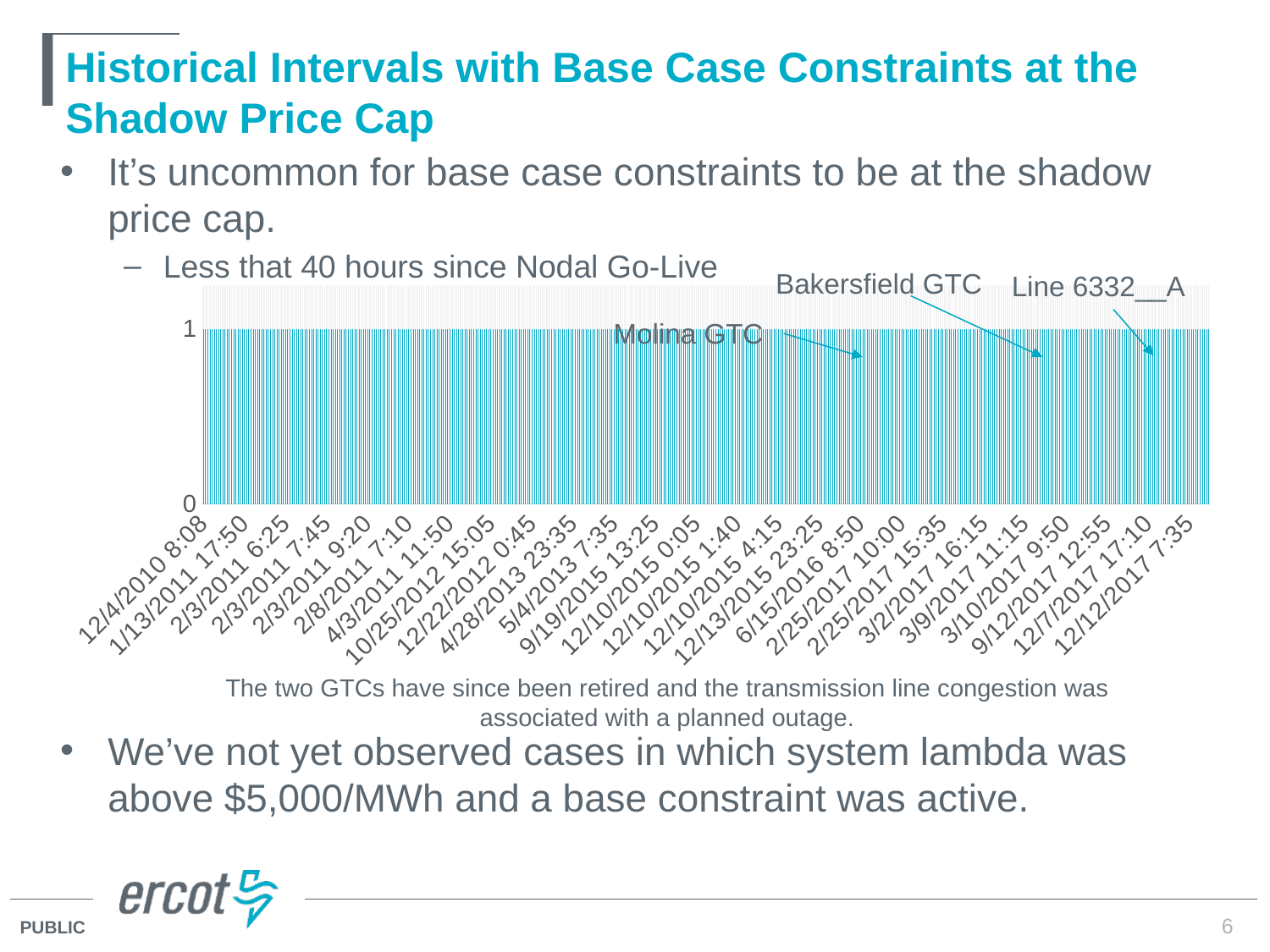

# Historical Intervals with Base Case Constraints at the Shadow Price Cap
It’s uncommon for base case constraints to be at the shadow price cap.
Less that 40 hours since Nodal Go-Live

We’ve not yet observed cases in which system lambda was above $5,000/MWh and a base constraint was active.
Bakersfield GTC
Line 6332__A

### Chart

| Category |  |
|---|---|
| 40516.33902777778 | 1.0 |
| 40516.340509259258 | 1.0 |
| 40519.788449074076 | 1.0 |
| 40550.975960648146 | 1.0 |
| 40554.271087962967 | 1.0 |
| 40555.784953703704 | 1.0 |
| 40555.788449074076 | 1.0 |
| 40555.791990740741 | 1.0 |
| 40555.795381944445 | 1.0 |
| 40555.798842592594 | 1.0 |
| 40555.816261574073 | 1.0 |
| 40555.83011574074 | 1.0 |
| 40556.677303240744 | 1.0 |
| 40556.680798611109 | 1.0 |
| 40556.72592592593 | 1.0 |
| 40556.729351851849 | 1.0 |
| 40556.732870370375 | 1.0 |
| 40556.736331018517 | 1.0 |
| 40556.739837962967 | 1.0 |
| 40556.743310185186 | 1.0 |
| 40556.746736111112 | 1.0 |
| 40556.750520833331 | 1.0 |
| 40556.75371527778 | 1.0 |
| 40556.757187499999 | 1.0 |
| 40556.760648148149 | 1.0 |
| 40556.764131944445 | 1.0 |
| 40556.885682870372 | 1.0 |
| 40556.889120370375 | 1.0 |
| 40556.892592592594 | 1.0 |
| 40556.89607638889 | 1.0 |
| 40576.729386574079 | 1.0 |
| 40576.732858796298 | 1.0 |
| 40576.736331018517 | 1.0 |
| 40577.25371527778 | 1.0 |
| 40577.257256944446 | 1.0 |
| 40577.260659722226 | 1.0 |
| 40577.264143518521 | 1.0 |
| 40577.267233796301 | 1.0 |
| 40577.267638888887 | 1.0 |
| 40577.271087962967 | 1.0 |
| 40577.274525462963 | 1.0 |
| 40577.277997685189 | 1.0 |
| 40577.281504629631 | 1.0 |
| 40577.284942129634 | 1.0 |
| 40577.288437499999 | 1.0 |
| 40577.292175925926 | 1.0 |
| 40577.293715277781 | 1.0 |
| 40577.295011574075 | 1.0 |
| 40577.295381944445 | 1.0 |
| 40577.29787037037 | 1.0 |
| 40577.298842592594 | 1.0 |
| 40577.30228009259 | 1.0 |
| 40577.305787037039 | 1.0 |
| 40577.309259259258 | 1.0 |
| 40577.312743055554 | 1.0 |
| 40577.316192129634 | 1.0 |
| 40577.319664351853 | 1.0 |
| 40577.323159722226 | 1.0 |
| 40577.326608796298 | 1.0 |
| 40577.330069444441 | 1.0 |
| 40577.333796296298 | 1.0 |
| 40577.337025462963 | 1.0 |
| 40577.340497685189 | 1.0 |
| 40577.343969907408 | 1.0 |
| 40577.34743055555 | 1.0 |
| 40577.350914351853 | 1.0 |
| 40577.354386574079 | 1.0 |
| 40577.357847222222 | 1.0 |
| 40577.361319444441 | 1.0 |
| 40577.364814814813 | 1.0 |
| 40577.368287037039 | 1.0 |
| 40577.371736111112 | 1.0 |
| 40577.375474537032 | 1.0 |
| 40577.378703703704 | 1.0 |
| 40577.382164351853 | 1.0 |
| 40577.385624999995 | 1.0 |
| 40577.389108796298 | 1.0 |
| 40577.392534722225 | 1.0 |
| 40577.396064814813 | 1.0 |
| 40577.399525462963 | 1.0 |
| 40577.402986111112 | 1.0 |
| 40577.406481481485 | 1.0 |
| 40577.40997685185 | 1.0 |
| 40579.243321759262 | 1.0 |
| 40579.246770833335 | 1.0 |
| 40579.250405092593 | 1.0 |
| 40579.25372685185 | 1.0 |
| 40582.267592592594 | 1.0 |
| 40582.274537037039 | 1.0 |
| 40582.277997685189 | 1.0 |
| 40582.281527777777 | 1.0 |
| 40582.284953703704 | 1.0 |
| 40582.28842592593 | 1.0 |
| 40582.292233796295 | 1.0 |
| 40582.295405092591 | 1.0 |
| 40582.298842592594 | 1.0 |
| 40582.302337962967 | 1.0 |
| 40582.305810185186 | 1.0 |
| 40582.309259259258 | 1.0 |
| 40582.5383912037 | 1.0 |
| 40583.774525462963 | 1.0 |
| 40583.777997685189 | 1.0 |
| 40584.236307870371 | 1.0 |
| 40584.239884259259 | 1.0 |
| 40584.243263888886 | 1.0 |
| 40584.246747685189 | 1.0 |
| 40584.250625000001 | 1.0 |
| 40585.284942129634 | 1.0 |
| 40588.28842592593 | 1.0 |
| 40588.291979166672 | 1.0 |
| 40636.22247685185 | 1.0 |
| 40636.224270833336 | 1.0 |
| 40636.357858796298 | 1.0 |
| 40636.420393518521 | 1.0 |
| 40636.493263888886 | 1.0 |
| 40636.552291666667 | 1.0 |
| 40636.600914351853 | 1.0 |
| 40636.75717592593 | 1.0 |
| 40640.86136574074 | 1.0 |
| 40640.864861111113 | 1.0 |
| 40643.656504629631 | 1.0 |
| 40652.621759259258 | 1.0 |
| 40652.639143518521 | 1.0 |
| 40652.642569444441 | 1.0 |
| 40766.524537037039 | 1.0 |
| 40828.927199074074 | 1.0 |
| 40876.260532407403 | 1.0 |
| 40876.263993055552 | 1.0 |
| 40876.263993055552 | 1.0 |
| 40876.267465277779 | 1.0 |
| 40876.267465277779 | 1.0 |
| 40876.270937499998 | 1.0 |
| 40876.270937499998 | 1.0 |
| 41207.628611111111 | 1.0 |
| 41207.639004629629 | 1.0 |
| 41207.642476851848 | 1.0 |
| 41207.656365740739 | 1.0 |
| 41262.687638888892 | 1.0 |
| 41262.691087962958 | 1.0 |
| 41262.694548611107 | 1.0 |
| 41262.698020833333 | 1.0 |
| 41262.701493055552 | 1.0 |
| 41264.989699074074 | 1.0 |
| 41264.99318287037 | 1.0 |
| 41264.996689814812 | 1.0 |
| 41265.000196759254 | 1.0 |
| 41265.007083333338 | 1.0 |
| 41265.010555555556 | 1.0 |
| 41265.014004629629 | 1.0 |
| 41265.017465277779 | 1.0 |
| 41265.020960648144 | 1.0 |
| 41265.027928240743 | 1.0 |
| 41265.031365740739 | 1.0 |
| 41265.034884259258 | 1.0 |
| 41265.038310185184 | 1.0 |
| 41265.041828703703 | 1.0 |
| 41265.048715277779 | 1.0 |
| 41265.052349537036 | 1.0 |
| 41265.055671296293 | 1.0 |
| 41265.05914351852 | 1.0 |
| 41265.062627314815 | 1.0 |
| 41265.069583333338 | 1.0 |
| 41266.007071759253 | 1.0 |
| 41266.152905092589 | 1.0 |
| 41277.843854166669 | 1.0 |
| 41277.847326388888 | 1.0 |
| 41367.819560185184 | 1.0 |
| 41367.823032407403 | 1.0 |
| 41367.826516203699 | 1.0 |
| 41391.364687499998 | 1.0 |
| 41392.913287037038 | 1.0 |
| 41392.982731481483 | 1.0 |
| 41393.833495370374 | 1.0 |
| 41393.836944444447 | 1.0 |
| 41393.840416666666 | 1.0 |
| 41393.843842592592 | 1.0 |
| 41393.875150462962 | 1.0 |
| 41398.232743055552 | 1.0 |
| 41398.236215277779 | 1.0 |
| 41398.239687499998 | 1.0 |
| 41398.281354166669 | 1.0 |
| 41398.284814814811 | 1.0 |
| 41398.288287037038 | 1.0 |
| 41398.291817129633 | 1.0 |
| 41398.295254629629 | 1.0 |
| 41398.298715277779 | 1.0 |
| 41398.302175925928 | 1.0 |
| 41398.305659722224 | 1.0 |
| 41398.309120370373 | 1.0 |
| 41398.312592592592 | 1.0 |
| 41398.316064814811 | 1.0 |
| 41398.319537037038 | 1.0 |
| 41398.323009259257 | 1.0 |
| 41548.059120370373 | 1.0 |
| 41581.041805555556 | 1.0 |
| 41581.083472222221 | 1.0 |
| 41828.361203703702 | 1.0 |
| 41843.576504629629 | 1.0 |
| 42011.645960648144 | 1.0 |
| 42011.649386574078 | 1.0 |
| 42011.652870370373 | 1.0 |
| 42037.288321759253 | 1.0 |
| 42063.277858796297 | 1.0 |
| 42154.579965277779 | 1.0 |
| 42154.583518518521 | 1.0 |
| 42256.521018518521 | 1.0 |
| 42256.524456018517 | 1.0 |
| 42256.527951388889 | 1.0 |
| 42266.55572916667 | 1.0 |
| 42266.559178240743 | 1.0 |
| 42266.562696759254 | 1.0 |
| 42266.566134259258 | 1.0 |
| 42278.5071412037 | 1.0 |
| 42278.510636574079 | 1.0 |
| 42278.514074074075 | 1.0 |
| 42342.812777777777 | 1.0 |
| 42342.816192129634 | 1.0 |
| 42342.892557870371 | 1.0 |
| 42342.89949074074 | 1.0 |
| 42342.923831018517 | 1.0 |
| 42343.021064814813 | 1.0 |
| 42346.760636574079 | 1.0 |
| 42347.948148148149 | 1.0 |
| 42347.951539351852 | 1.0 |
| 42347.958668981482 | 1.0 |
| 42347.961956018517 | 1.0 |
| 42347.972418981481 | 1.0 |
| 42348.000393518523 | 1.0 |
| 42348.003645833334 | 1.0 |
| 42348.007152777776 | 1.0 |
| 42348.010636574079 | 1.0 |
| 42348.014050925929 | 1.0 |
| 42348.017500000002 | 1.0 |
| 42348.021111111113 | 1.0 |
| 42348.024456018517 | 1.0 |
| 42348.027986111112 | 1.0 |
| 42348.031446759254 | 1.0 |
| 42348.034907407404 | 1.0 |
| 42348.03837962963 | 1.0 |
| 42348.042002314818 | 1.0 |
| 42348.045358796298 | 1.0 |
| 42348.048796296294 | 1.0 |
| 42348.052268518521 | 1.0 |
| 42348.055787037039 | 1.0 |
| 42348.059212962966 | 1.0 |
| 42348.062719907408 | 1.0 |
| 42348.066122685188 | 1.0 |
| 42348.069594907407 | 1.0 |
| 42348.073101851849 | 1.0 |
| 42348.076516203699 | 1.0 |
| 42348.08 | 1.0 |
| 42348.083611111113 | 1.0 |
| 42348.087002314816 | 1.0 |
| 42348.090439814812 | 1.0 |
| 42348.0940162037 | 1.0 |
| 42348.097488425927 | 1.0 |
| 42348.100856481484 | 1.0 |
| 42348.104444444441 | 1.0 |
| 42348.107812499999 | 1.0 |
| 42348.111250000002 | 1.0 |
| 42348.114837962967 | 1.0 |
| 42348.11824074074 | 1.0 |
| 42348.121689814812 | 1.0 |
| 42348.125289351847 | 1.0 |
| 42348.128668981481 | 1.0 |
| 42348.173750000002 | 1.0 |
| 42348.177303240744 | 1.0 |
| 42348.180694444447 | 1.0 |
| 42348.184155092589 | 1.0 |
| 42348.187731481485 | 1.0 |
| 42348.191111111111 | 1.0 |
| 42348.194571759253 | 1.0 |
| 42348.198101851849 | 1.0 |
| 42348.201539351852 | 1.0 |
| 42348.205011574079 | 1.0 |
| 42348.336944444447 | 1.0 |
| 42349.580011574079 | 1.0 |
| 42349.583657407406 | 1.0 |
| 42349.586944444447 | 1.0 |
| 42349.590416666666 | 1.0 |
| 42349.593946759254 | 1.0 |
| 42349.663321759253 | 1.0 |
| 42351.357789351852 | 1.0 |
| 42351.955000000002 | 1.0 |
| 42351.958634259259 | 1.0 |
| 42351.975821759253 | 1.0 |
| 42351.979398148149 | 1.0 |
| 42352.968946759254 | 1.0 |
| 42352.972372685188 | 1.0 |
| 42354.354374999995 | 1.0 |
| 42364.7502662037 | 1.0 |
| 42389.61478009259 | 1.0 |
| 42408.448252314818 | 1.0 |
| 42408.451574074075 | 1.0 |
| 42408.455046296294 | 1.0 |
| 42408.458715277775 | 1.0 |
| 42408.462048611109 | 1.0 |
| 42408.465474537035 | 1.0 |
| 42408.4690625 | 1.0 |
| 42408.472418981481 | 1.0 |
| 42408.496712962966 | 1.0 |
| 42517.590462962966 | 1.0 |
| 42517.5940625 | 1.0 |
| 42517.597395833334 | 1.0 |
| 42536.368217592593 | 1.0 |
| 42590.569699074076 | 1.0 |
| 42600.559201388889 | 1.0 |
| 42600.562754629631 | 1.0 |
| 42600.566134259258 | 1.0 |
| 42600.569606481484 | 1.0 |
| 42600.573124999995 | 1.0 |
| 42600.576550925929 | 1.0 |
| 42600.580034722225 | 1.0 |
| 42600.722395833334 | 1.0 |
| 42600.725868055553 | 1.0 |
| 42625.458854166667 | 1.0 |
| 42634.441122685188 | 1.0 |
| 42634.444965277777 | 1.0 |
| 42774.389085648145 | 1.0 |
| 42791.402951388889 | 1.0 |
| 42791.406435185185 | 1.0 |
| 42791.409884259258 | 1.0 |
| 42791.413356481484 | 1.0 |
| 42791.416944444441 | 1.0 |
| 42791.420324074075 | 1.0 |
| 42791.423807870371 | 1.0 |
| 42791.427303240744 | 1.0 |
| 42791.43074074074 | 1.0 |
| 42791.434189814812 | 1.0 |
| 42791.437719907408 | 1.0 |
| 42791.441122685188 | 1.0 |
| 42791.44462962963 | 1.0 |
| 42791.448113425926 | 1.0 |
| 42791.451562499999 | 1.0 |
| 42791.455023148148 | 1.0 |
| 42791.621701388889 | 1.0 |
| 42791.628634259258 | 1.0 |
| 42791.632152777776 | 1.0 |
| 42791.635613425926 | 1.0 |
| 42791.639074074075 | 1.0 |
| 42791.642523148148 | 1.0 |
| 42791.646087962967 | 1.0 |
| 42791.64949074074 | 1.0 |
| 42791.652962962966 | 1.0 |
| 42791.656435185185 | 1.0 |
| 42791.659872685188 | 1.0 |
| 42791.663344907407 | 1.0 |
| 42792.434502314813 | 1.0 |
| 42792.545312499999 | 1.0 |
| 42792.590486111112 | 1.0 |
| 42793.392546296294 | 1.0 |
| 42793.396053240744 | 1.0 |
| 42793.632118055553 | 1.0 |
| 42793.635613425926 | 1.0 |
| 42793.642546296294 | 1.0 |
| 42795.354398148149 | 1.0 |
| 42795.357812499999 | 1.0 |
| 42795.361284722225 | 1.0 |
| 42795.36478009259 | 1.0 |
| 42795.36824074074 | 1.0 |
| 42796.357800925929 | 1.0 |
| 42796.677256944444 | 1.0 |
| 42797.39603009259 | 1.0 |
| 42799.35087962963 | 1.0 |
| 42799.361296296294 | 1.0 |
| 42799.371701388889 | 1.0 |
| 42799.680787037039 | 1.0 |
| 42800.3508912037 | 1.0 |
| 42800.354374999995 | 1.0 |
| 42800.357812499999 | 1.0 |
| 42800.361307870371 | 1.0 |
| 42800.364791666667 | 1.0 |
| 42800.455046296294 | 1.0 |
| 42801.420324074075 | 1.0 |
| 42801.465439814812 | 1.0 |
| 42801.507118055553 | 1.0 |
| 42802.441122685188 | 1.0 |
| 42802.666944444441 | 1.0 |
| 42803.441157407404 | 1.0 |
| 42803.451550925929 | 1.0 |
| 42803.468946759254 | 1.0 |
| 42803.479409722226 | 1.0 |
| 42803.489803240744 | 1.0 |
| 42803.507164351853 | 1.0 |
| 42803.517569444441 | 1.0 |
| 42803.527951388889 | 1.0 |
| 42803.5383912037 | 1.0 |
| 42803.548784722225 | 1.0 |
| 42803.562685185185 | 1.0 |
| 42803.580034722225 | 1.0 |
| 42803.593946759254 | 1.0 |
| 42803.607812499999 | 1.0 |
| 42803.618263888886 | 1.0 |
| 42803.670324074075 | 1.0 |
| 42804.354398148149 | 1.0 |
| 42804.36478009259 | 1.0 |
| 42804.375243055554 | 1.0 |
| 42804.385613425926 | 1.0 |
| 42804.396053240744 | 1.0 |
| 42804.409884259258 | 1.0 |
| 42804.420289351852 | 1.0 |
| 42905.628576388888 | 1.0 |
| 42905.632071759253 | 1.0 |
| 42905.635567129633 | 1.0 |
| 42905.639004629629 | 1.0 |
| 42905.642476851848 | 1.0 |
| 42905.646006944444 | 1.0 |
| 42905.64943287037 | 1.0 |
| 42905.652905092589 | 1.0 |
| 42905.656388888892 | 1.0 |
| 42905.666851851849 | 1.0 |
| 42908.795277777783 | 1.0 |
| 42908.798738425925 | 1.0 |
| 42908.802222222221 | 1.0 |
| 42921.673715277779 | 1.0 |
| 42960.666851851849 | 1.0 |
| 42960.670266203699 | 1.0 |
| 42983.583518518521 | 1.0 |
| 42990.538310185184 | 1.0 |
| 42990.541851851849 | 1.0 |
| 43054.663321759253 | 1.0 |
| 43074.777951388889 | 1.0 |
| 43074.784884259258 | 1.0 |
| 43074.788356481484 | 1.0 |
| 43074.795277777783 | 1.0 |
| 43074.798738425925 | 1.0 |
| 43074.823078703703 | 1.0 |
| 43074.840416666666 | 1.0 |
| 43074.843900462962 | 1.0 |
| 43074.847372685188 | 1.0 |
| 43074.850821759253 | 1.0 |
| 43074.854305555556 | 1.0 |
| 43074.93068287037 | 1.0 |
| 43075.017488425925 | 1.0 |
| 43075.760601851849 | 1.0 |
| 43075.847372685188 | 1.0 |
| 43076.711944444447 | 1.0 |
| 43076.71539351852 | 1.0 |
| 43076.718912037039 | 1.0 |
| 43076.722361111111 | 1.0 |
| 43076.725821759253 | 1.0 |
| 43076.743206018517 | 1.0 |
| 43076.746678240743 | 1.0 |
| 43076.750231481485 | 1.0 |
| 43076.83 | 1.0 |
| 43077.430717592593 | 1.0 |
| 43077.829988425925 | 1.0 |
| 43077.833506944444 | 1.0 |
| 43081.288321759253 | 1.0 |
| 43081.291828703703 | 1.0 |
| 43081.295277777783 | 1.0 |
| 43081.298750000002 | 1.0 |
| 43081.302210648144 | 1.0 |
| 43081.305694444447 | 1.0 |
| 43081.309155092589 | 1.0 |
| 43081.312627314815 | 1.0 |
| 43081.316099537034 | 1.0 |
| 43081.319583333338 | 1.0 |
| 43082.291863425926 | 1.0 |
| 43082.295277777783 | 1.0 |
| 43082.298761574079 | 1.0 |
| 43082.302233796298 | 1.0 |
| 43082.305694444447 | 1.0 |
| 43082.309201388889 | 1.0 |
| 43082.312638888892 | 1.0 |
| 43156.073032407403 | 1.0 |
Molina GTC
The two GTCs have since been retired and the transmission line congestion was associated with a planned outage.
6